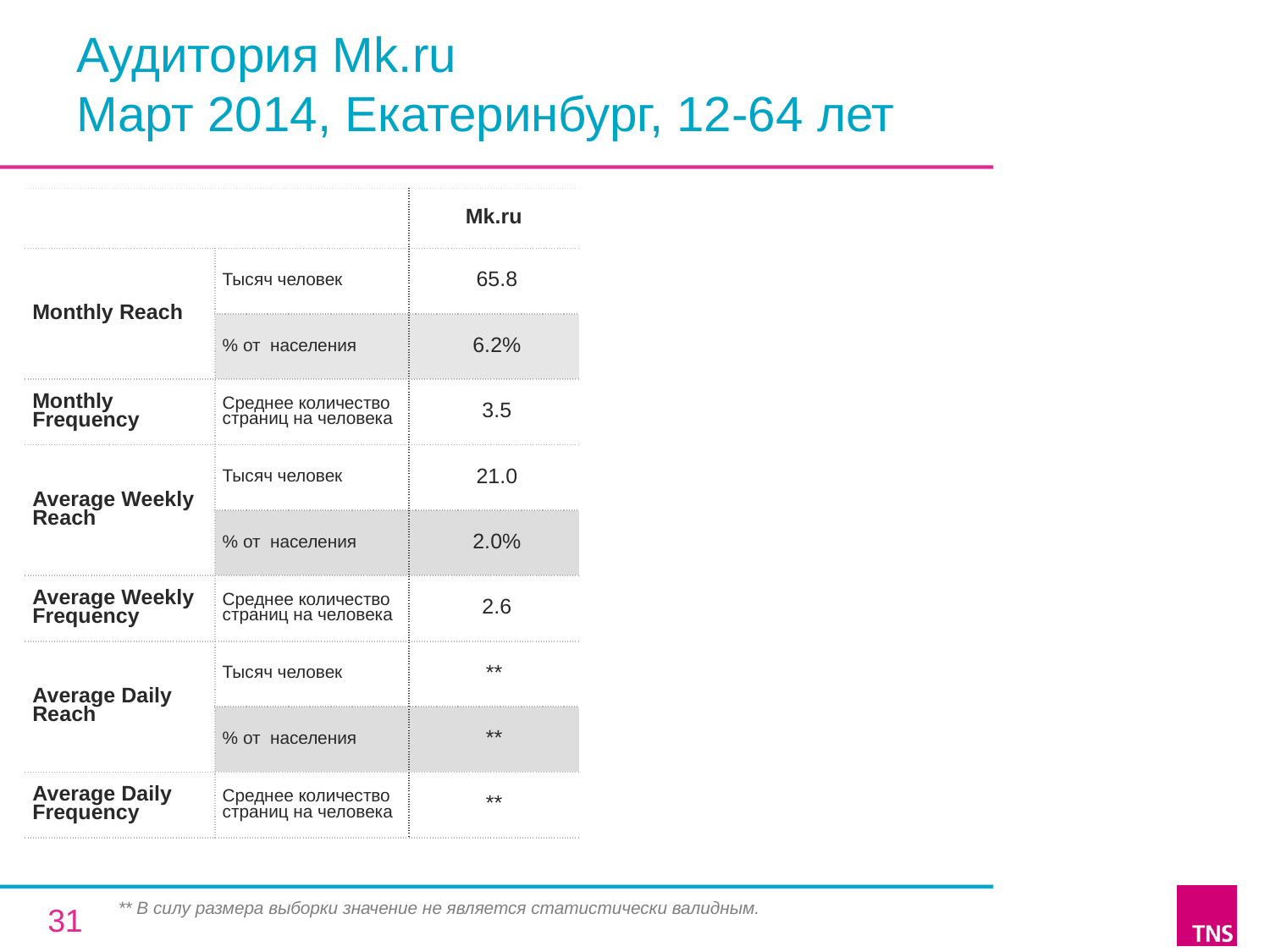

# Аудитория Mk.ru Март 2014, Екатеринбург, 12-64 лет
|  |  | Mk.ru |
| --- | --- | --- |
| Monthly Reach | Тысяч человек | 65.8 |
|  | % от населения | 6.2% |
| Monthly Frequency | Среднее количество страниц на человека | 3.5 |
| Average Weekly Reach | Тысяч человек | 21.0 |
|  | % от населения | 2.0% |
| Average Weekly Frequency | Среднее количество страниц на человека | 2.6 |
| Average Daily Reach | Тысяч человек | \*\* |
|  | % от населения | \*\* |
| Average Daily Frequency | Среднее количество страниц на человека | \*\* |
** В силу размера выборки значение не является статистически валидным.
31